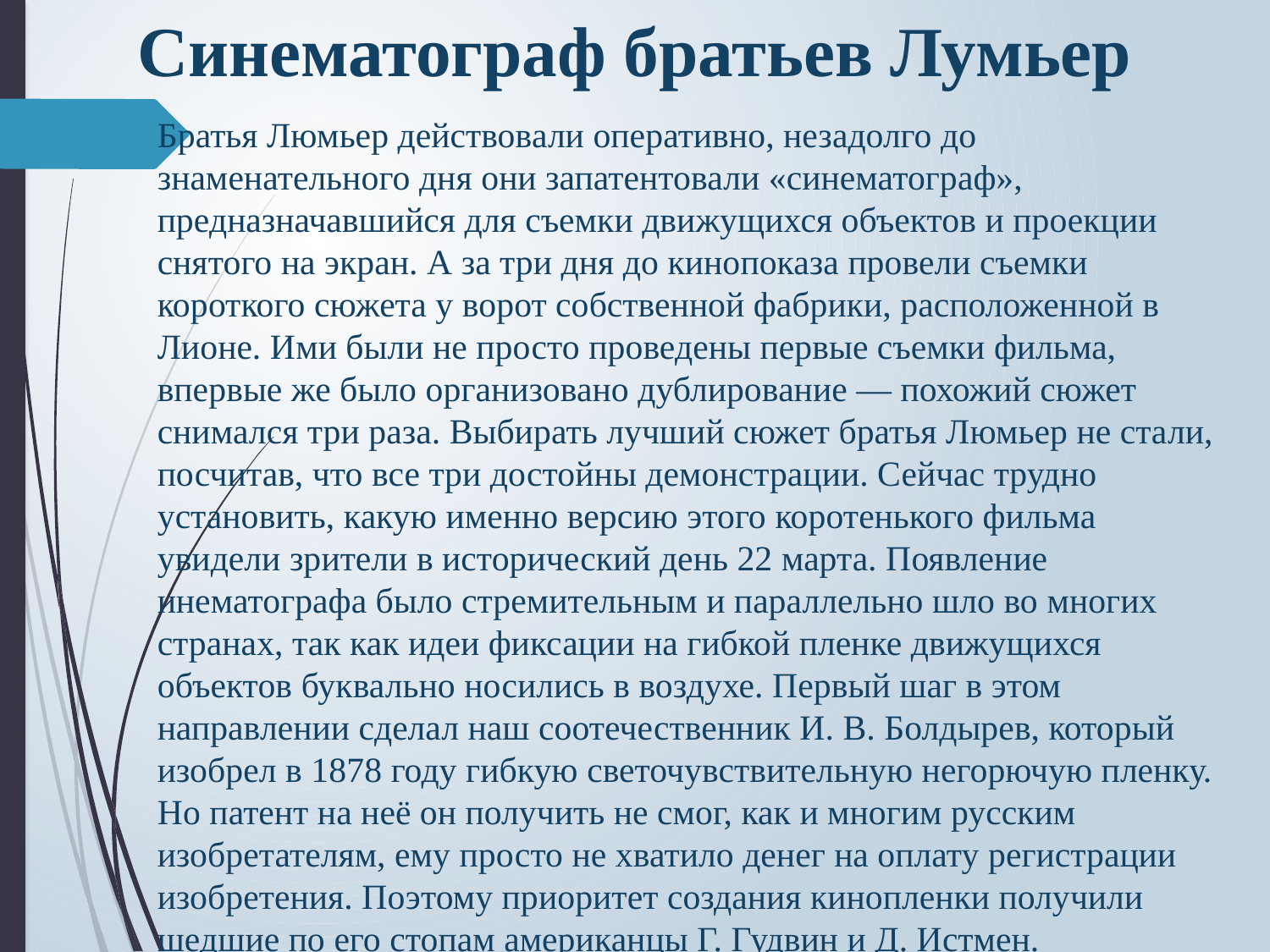

# Синематограф братьев Лумьер
Братья Люмьер действовали оперативно, незадолго до знаменательного дня они запатентовали «синематограф», предназначавшийся для съемки движущихся объектов и проекции снятого на экран. А за три дня до кинопоказа провели съемки короткого сюжета у ворот собственной фабрики, расположенной в Лионе. Ими были не просто проведены первые съемки фильма, впервые же было организовано дублирование — похожий сюжет снимался три раза. Выбирать лучший сюжет братья Люмьер не стали, посчитав, что все три достойны демонстрации. Сейчас трудно установить, какую именно версию этого коротенького фильма увидели зрители в исторический день 22 марта. Появление инематографа было стремительным и параллельно шло во многих странах, так как идеи фиксации на гибкой пленке движущихся объектов буквально носились в воздухе. Первый шаг в этом направлении сделал наш соотечественник И. В. Болдырев, который изобрел в 1878 году гибкую светочувствительную негорючую пленку. Но патент на неё он получить не смог, как и многим русским изобретателям, ему просто не хватило денег на оплату регистрации изобретения. Поэтому приоритет создания кинопленки получили шедшие по его стопам американцы Г. Гудвин и Д. Истмен.